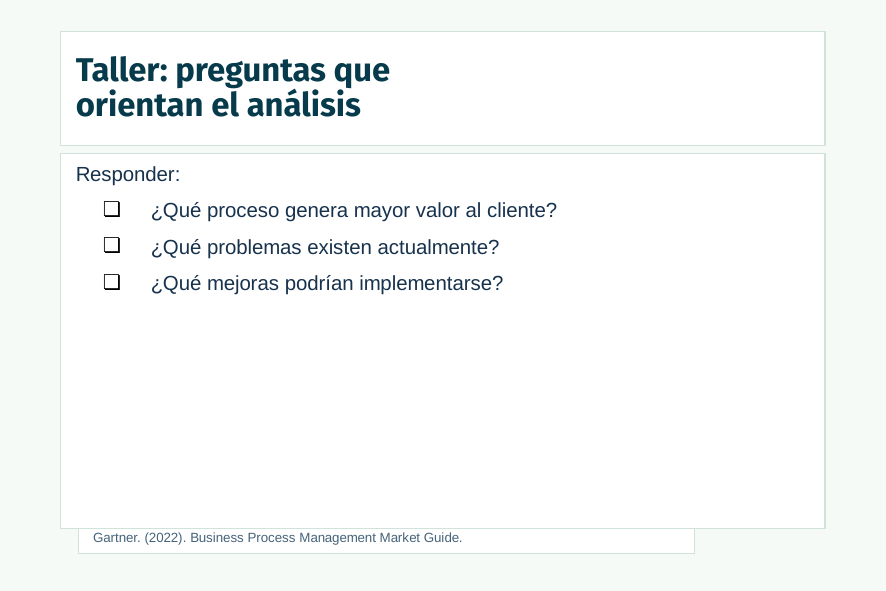

# Taller: preguntas que
orientan el análisis
Responder:
¿Qué proceso genera mayor valor al cliente?
¿Qué problemas existen actualmente?
¿Qué mejoras podrían implementarse?

Gartner. (2022). Business Process Management Market Guide.